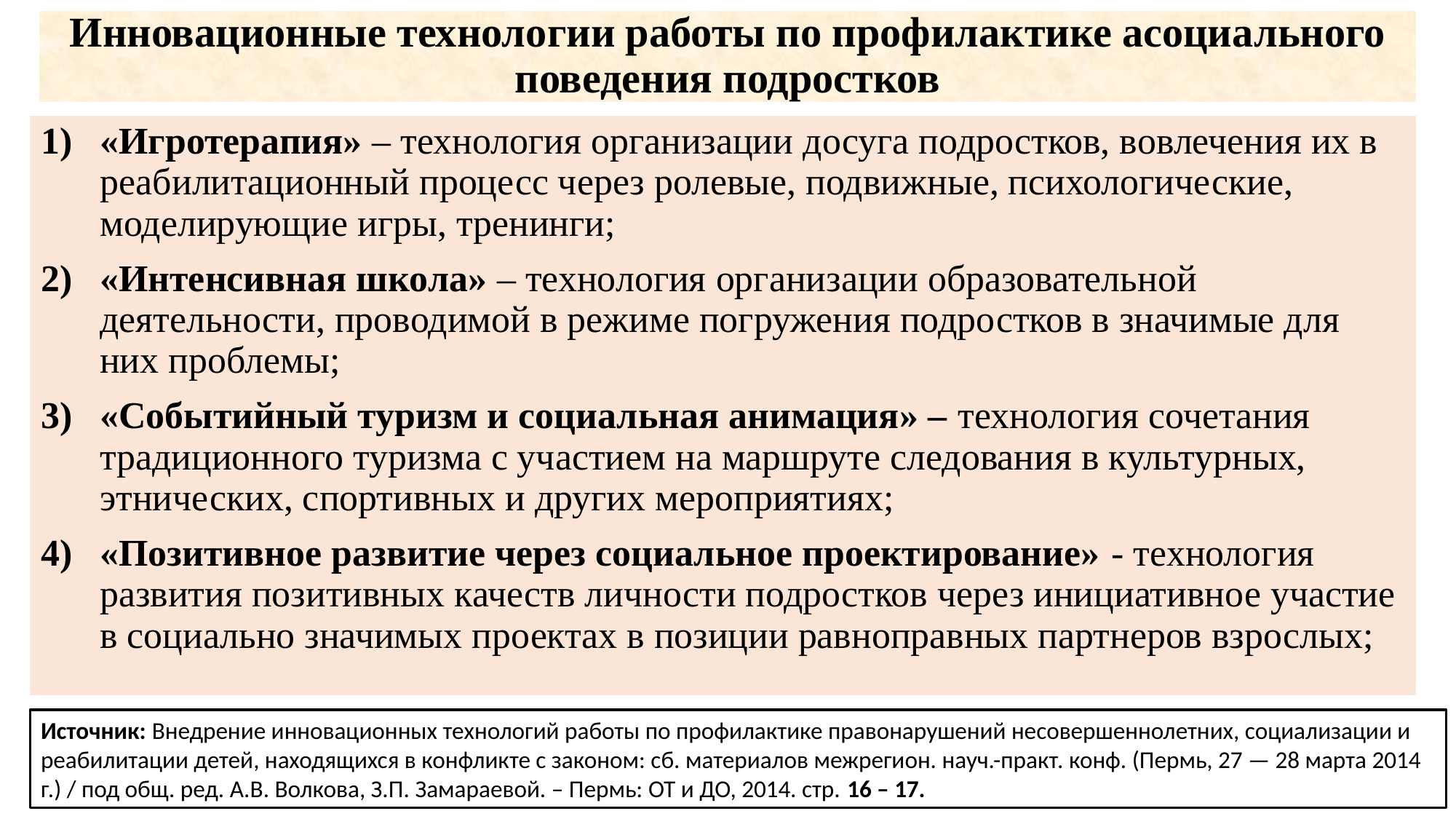

# Инновационные технологии работы по профилактике асоциального поведения подростков
«Игротерапия» – технология организации досуга подростков, вовлечения их в реабилитационный процесс через ролевые, подвижные, психологические, моделирующие игры, тренинги;
«Интенсивная школа» – технология организации образовательной деятельности, проводимой в режиме погружения подростков в значимые для них проблемы;
«Событийный туризм и социальная анимация» – технология сочетания традиционного туризма с участием на маршруте следования в культурных, этнических, спортивных и других мероприятиях;
«Позитивное развитие через социальное проектирование» - технология развития позитивных качеств личности подростков через инициативное участие в социально значимых проектах в позиции равноправных партнеров взрослых;
Источник: Внедрение инновационных технологий работы по профилактике правонарушений несовершеннолетних, социализации и реабилитации детей, находящихся в конфликте с законом: сб. материалов межрегион. науч.-практ. конф. (Пермь, 27 — 28 марта 2014 г.) / под общ. ред. А.В. Волкова, З.П. Замараевой. – Пермь: ОТ и ДО, 2014. стр. 16 – 17.